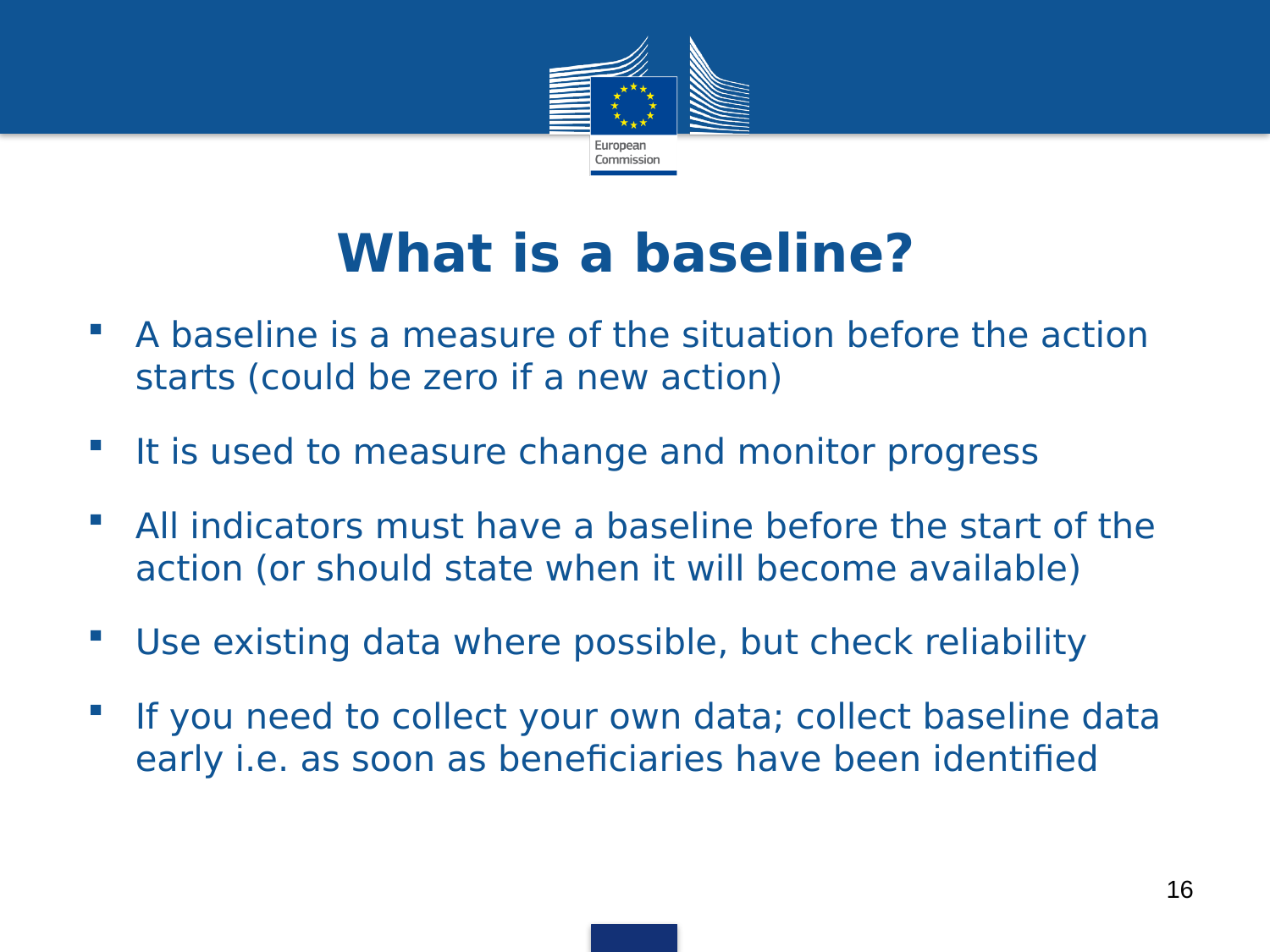

# What is a baseline?
A baseline is a measure of the situation before the action starts (could be zero if a new action)
It is used to measure change and monitor progress
All indicators must have a baseline before the start of the action (or should state when it will become available)
Use existing data where possible, but check reliability
If you need to collect your own data; collect baseline data early i.e. as soon as beneficiaries have been identified
16